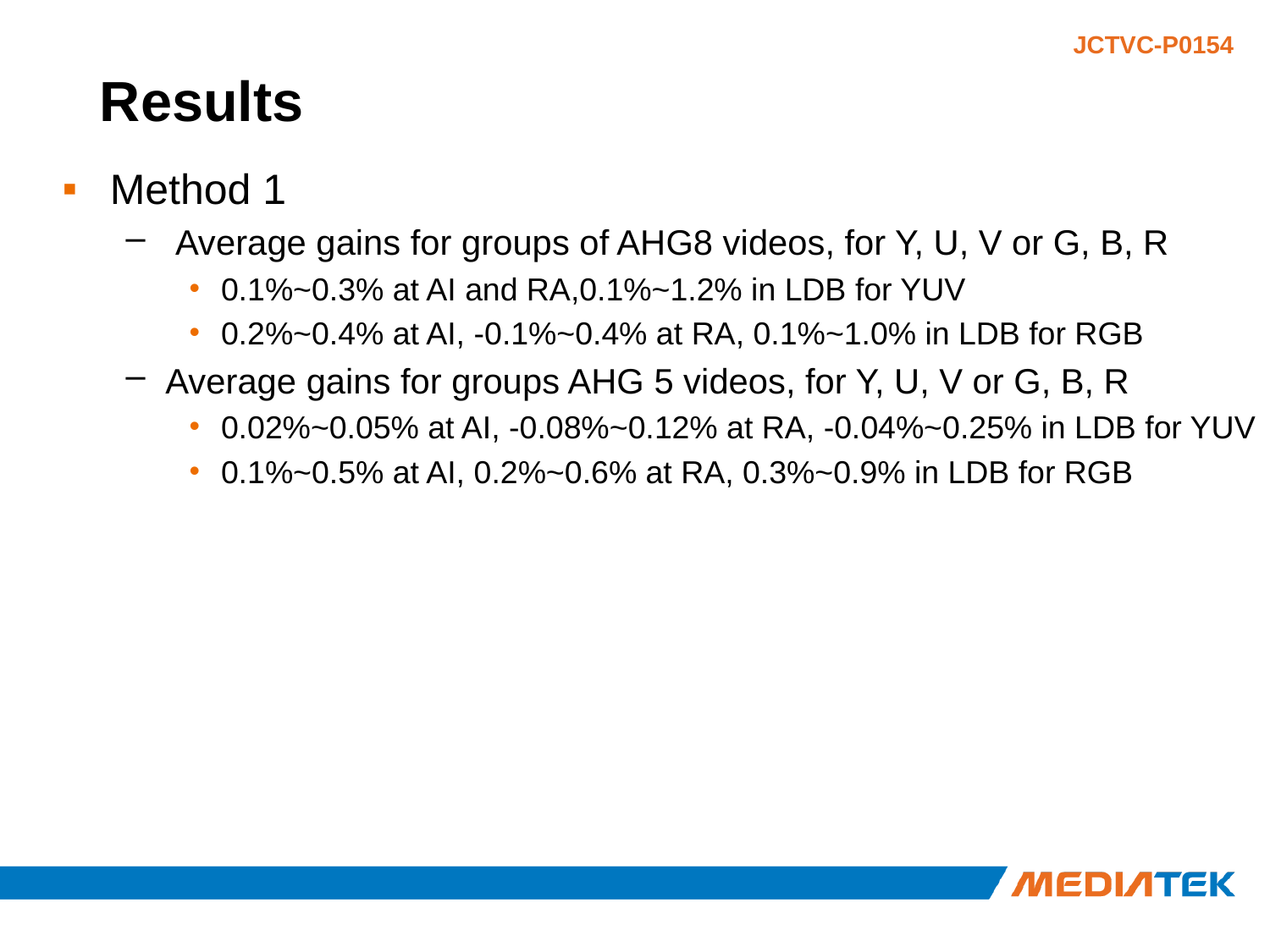

# Results
Method 1
 Average gains for groups of AHG8 videos, for Y, U, V or G, B, R
0.1%~0.3% at AI and RA,0.1%~1.2% in LDB for YUV
0.2%~0.4% at AI, -0.1%~0.4% at RA, 0.1%~1.0% in LDB for RGB
Average gains for groups AHG 5 videos, for Y, U, V or G, B, R
0.02%~0.05% at AI, -0.08%~0.12% at RA, -0.04%~0.25% in LDB for YUV
0.1%~0.5% at AI, 0.2%~0.6% at RA, 0.3%~0.9% in LDB for RGB

6